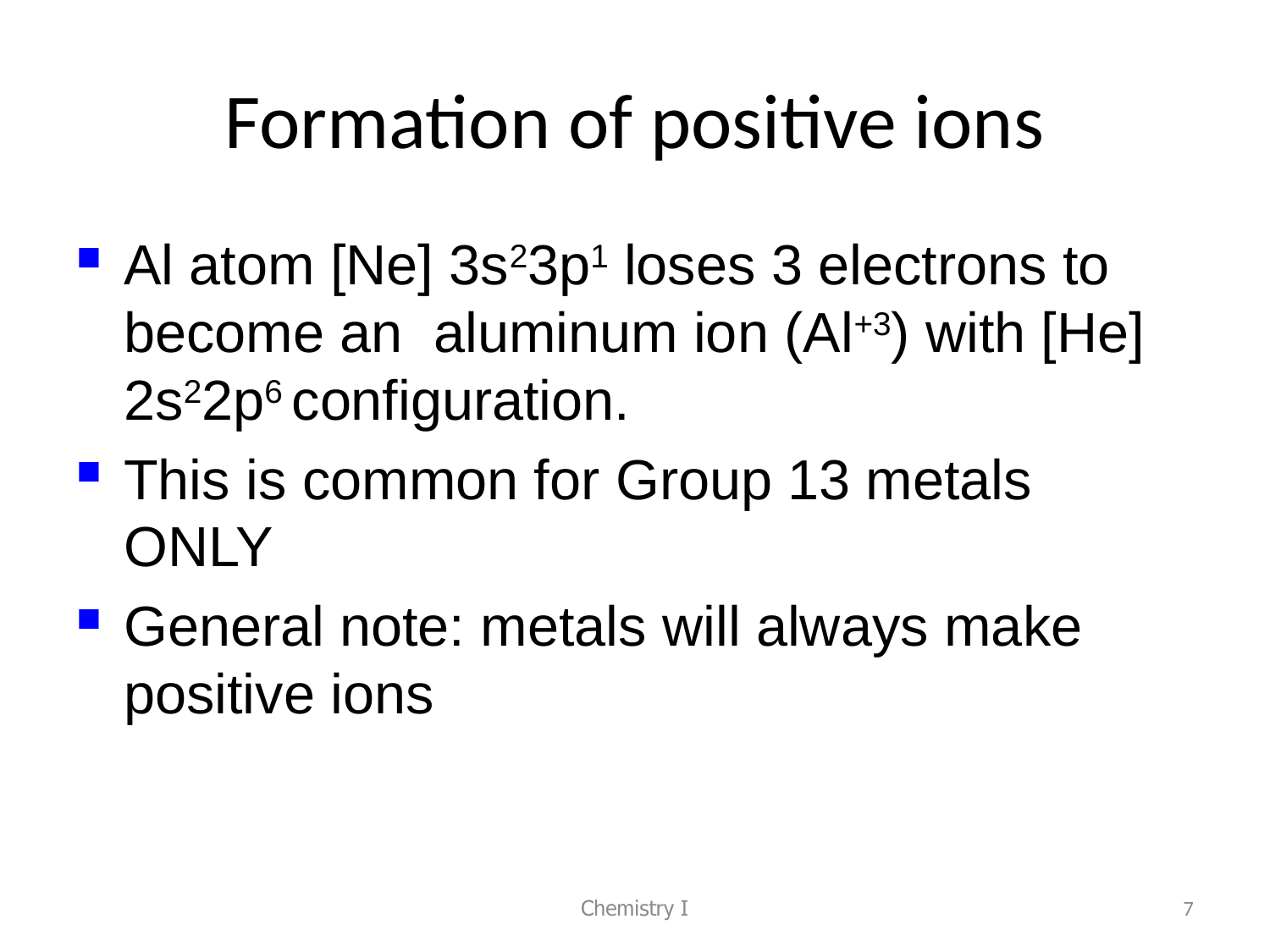

# Formation of positive ions
Al atom [Ne] 3s23p1 loses 3 electrons to become an  aluminum ion (Al+3) with [He] 2s22p6 configuration.
This is common for Group 13 metals ONLY
General note: metals will always make positive ions

Chemistry I
7